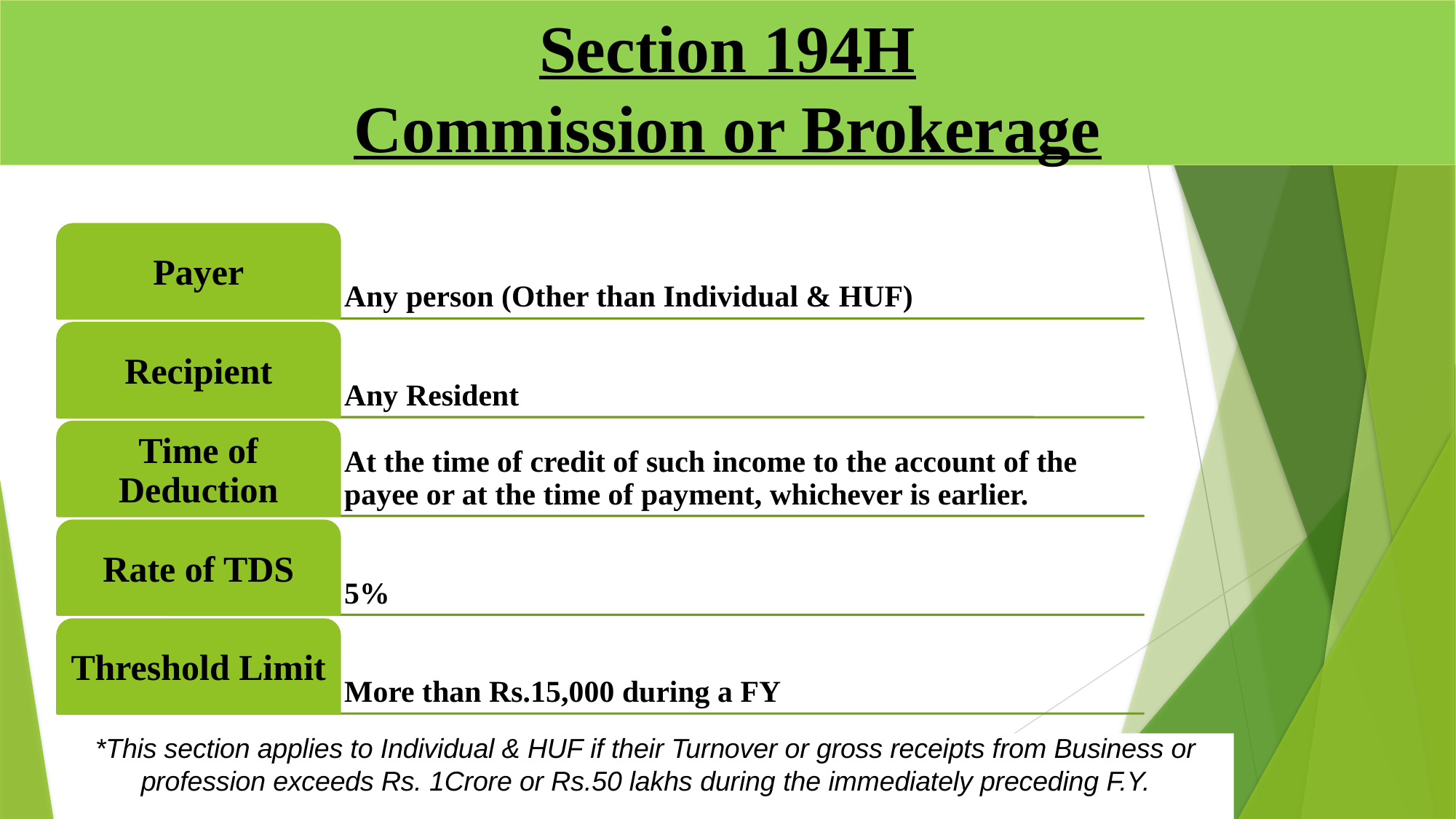

# Section 194H Commission or Brokerage
Any person (Other than Individual & HUF)
Payer
Any Resident
Recipient
At the time of credit of such income to the account of the payee or at the time of payment, whichever is earlier.
Time of Deduction
5%
Rate of TDS
More than Rs.15,000 during a FY
Threshold Limit
*This section applies to Individual & HUF if their Turnover or gross receipts from Business or profession exceeds Rs. 1Crore or Rs.50 lakhs during the immediately preceding F.Y.